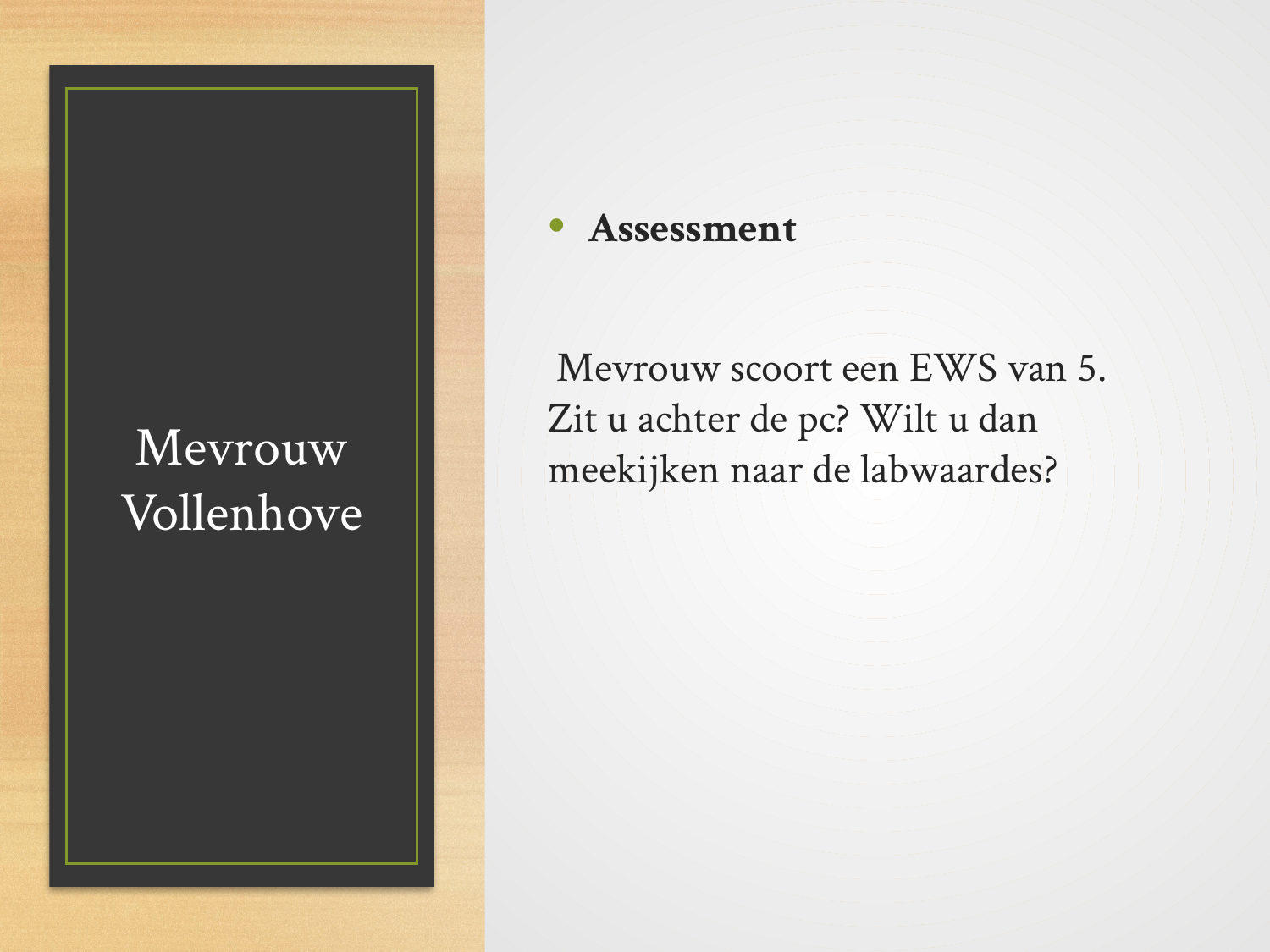

Assessment

 Mevrouw scoort een EWS van 5. Zit u achter de pc? Wilt u dan meekijken naar de labwaardes?

# Mevrouw Vollenhove